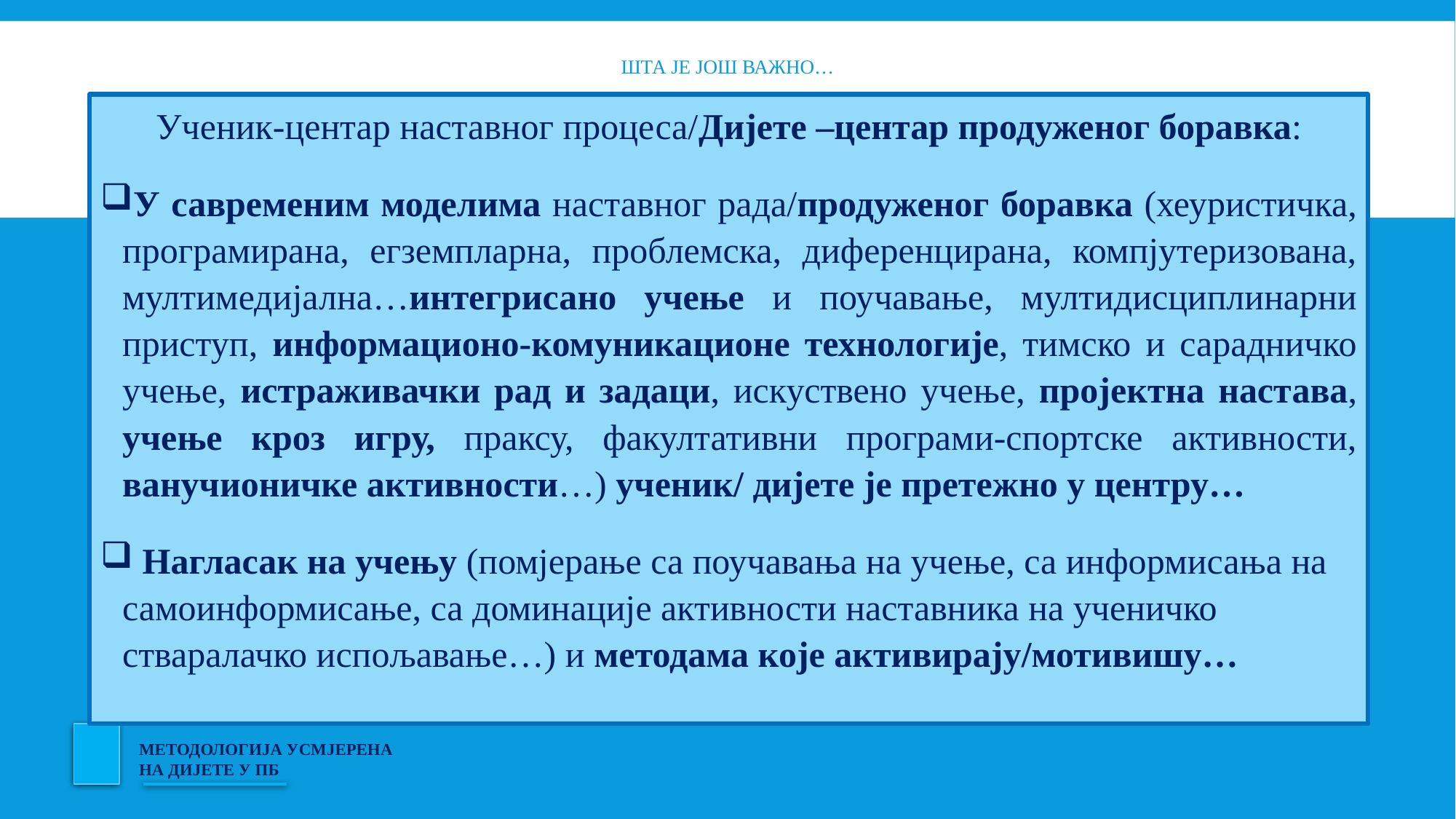

# Шта је још важно…
Ученик-центар наставног процеса/Дијете –центар продуженог боравка:
У савременим моделима наставног рада/продуженог боравка (хеуристичка, програмирана, егземпларна, проблемска, диференцирана, компјутеризована, мултимедијална…интегрисано учење и поучавање, мултидисциплинарни приступ, информационо-комуникационе технологије, тимско и сарадничко учење, истраживачки рад и задаци, искуствено учење, пројектна настава, учење кроз игру, праксу, факултативни програми-спортске активности, ванучионичке активности…) ученик/ дијете је претежно у центру…
 Нагласак на учењу (помјерање са поучавања на учење, са информисања на самоинформисање, са доминације активности наставника на ученичко стваралачко испољавање…) и методама које активирају/мотивишу…

МЕТОДОЛОГИЈА УСМЈЕРЕНА  НА ДИЈЕТЕ У ПБ